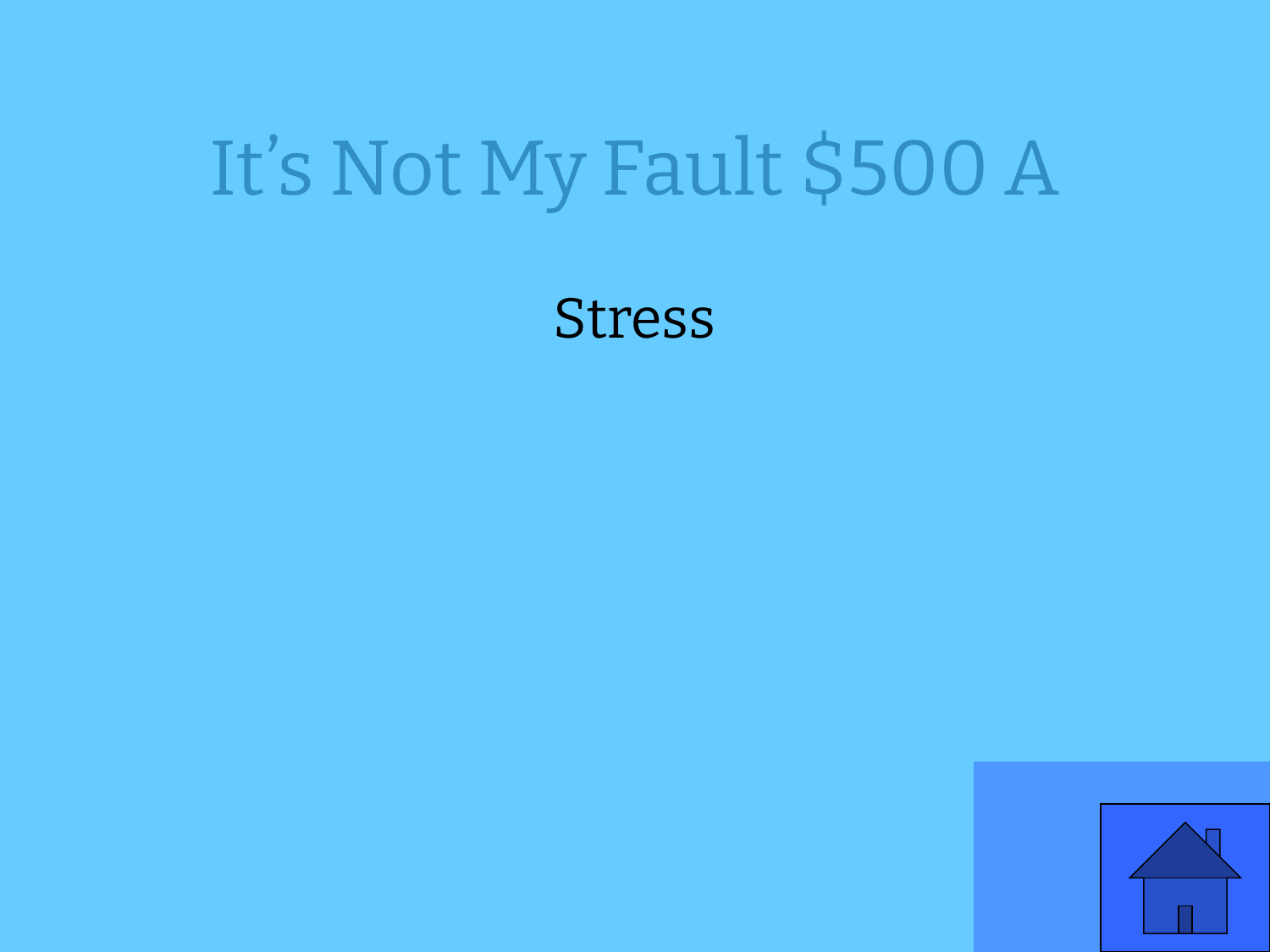

# It’s Not My Fault $500 A
Stress